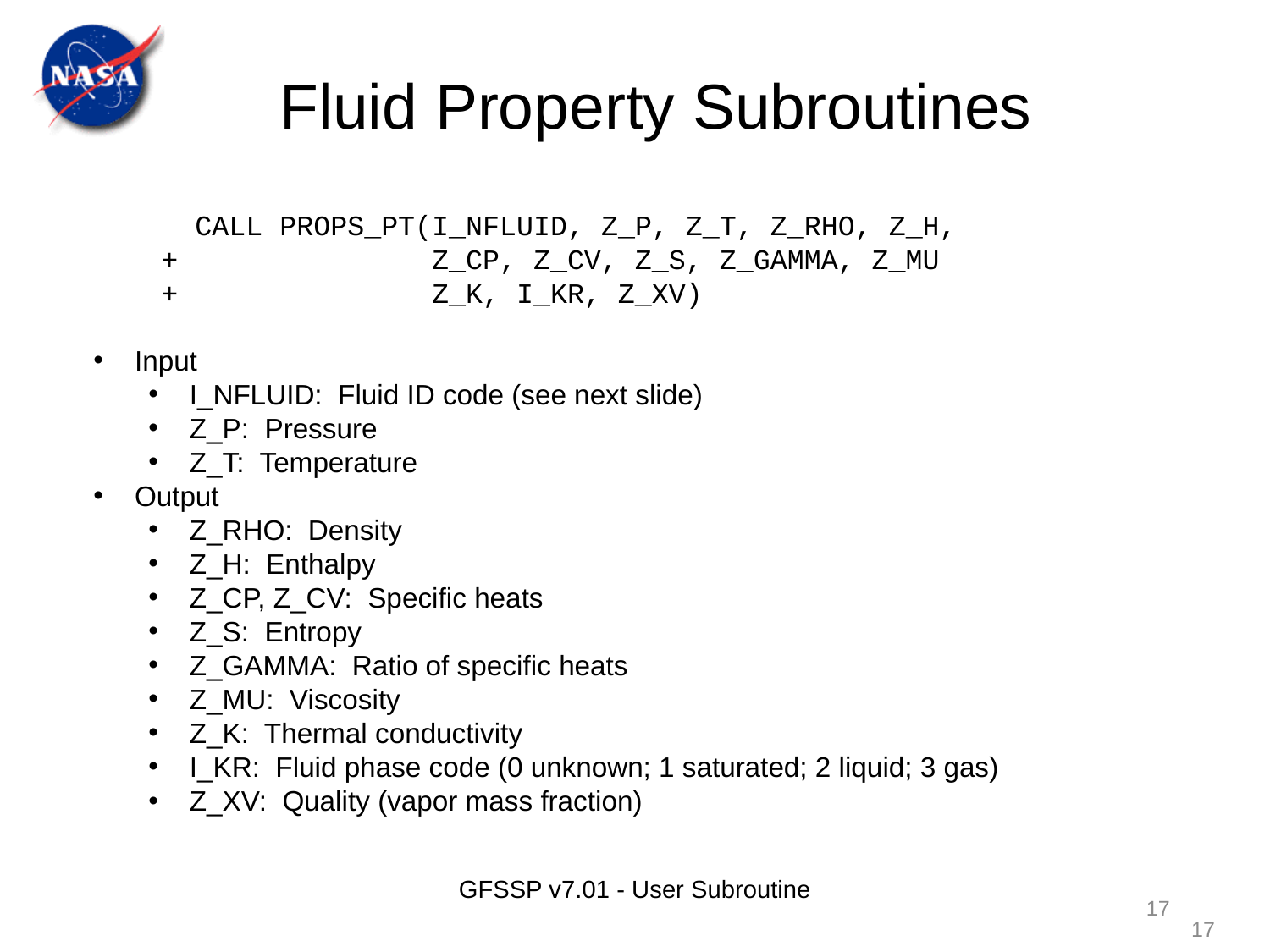

Fluid Property Subroutines
      CALL PROPS_PT(I_NFLUID, Z_P, Z_T, Z_RHO, Z_H,
    +               Z_CP, Z_CV, Z_S, Z_GAMMA, Z_MU
    +               Z_K, I_KR, Z_XV)

Input
I_NFLUID:  Fluid ID code (see next slide)
Z_P:  Pressure
Z_T:  Temperature
Output
Z_RHO:  Density
Z_H:  Enthalpy
Z_CP, Z_CV:  Specific heats
Z_S:  Entropy
Z_GAMMA:  Ratio of specific heats
Z_MU:  Viscosity
Z_K:  Thermal conductivity
I_KR:  Fluid phase code (0 unknown; 1 saturated; 2 liquid; 3 gas)
Z_XV:  Quality (vapor mass fraction)

GFSSP v7.01 - User Subroutine
17
17